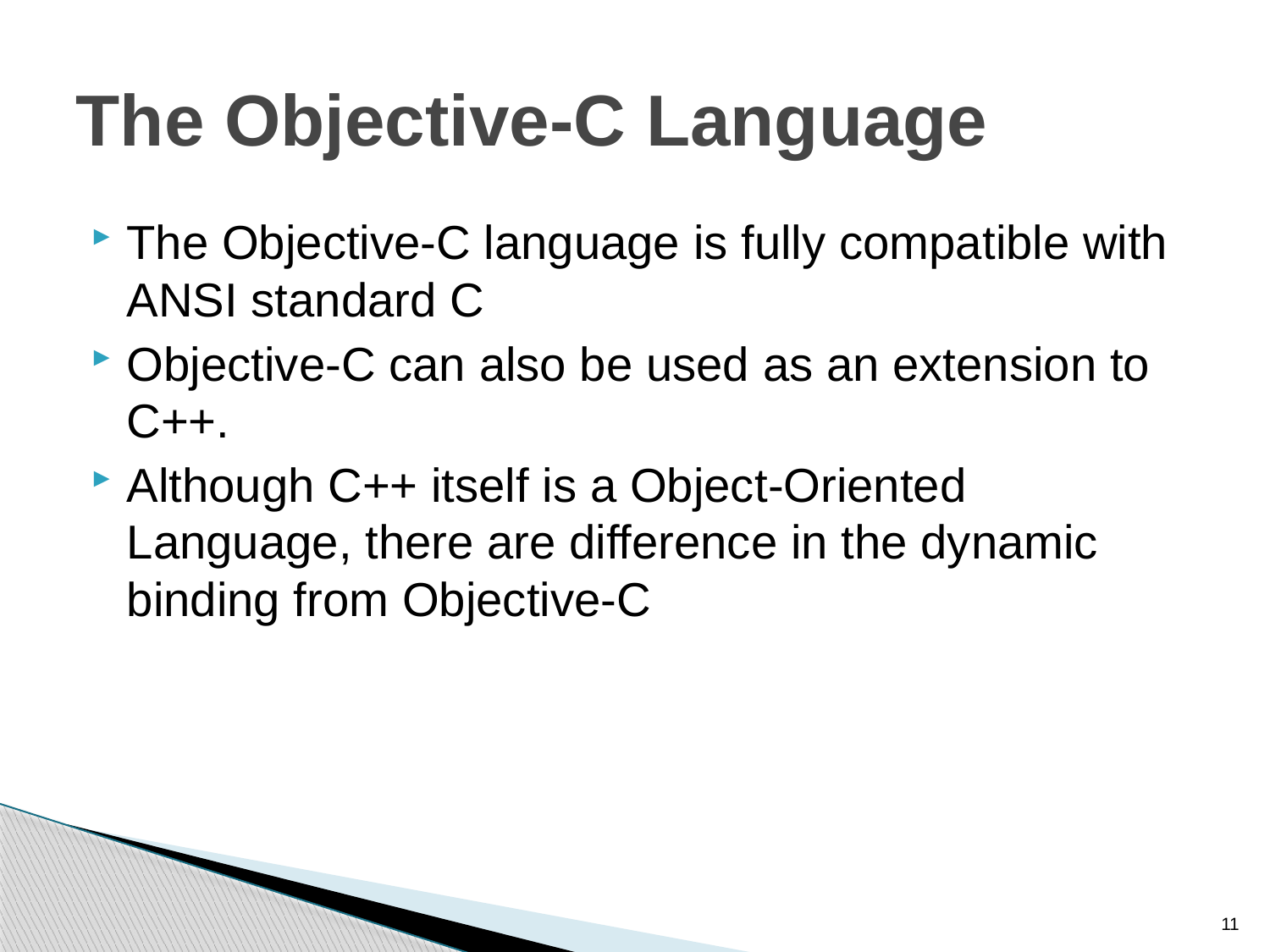

# The Objective-C Language
The Objective-C language is fully compatible with ANSI standard C
Objective-C can also be used as an extension to C++.
Although C++ itself is a Object-Oriented Language, there are difference in the dynamic binding from Objective-C
11